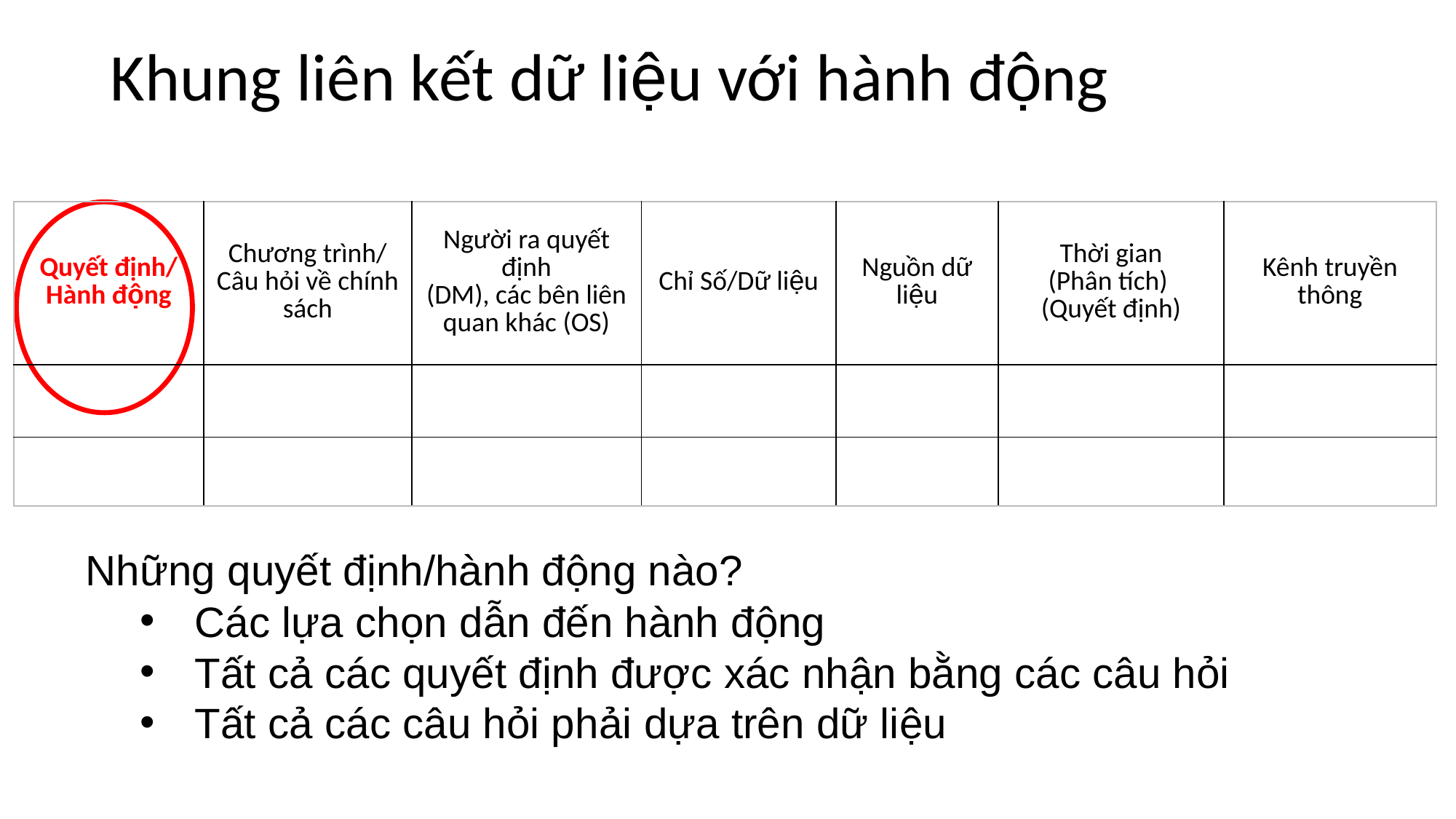

# Khung liên kết dữ liệu với hành động
| Quyết định/ Hành động | Chương trình/ Câu hỏi về chính sách | Người ra quyết định (DM), các bên liên quan khác (OS) | Chỉ Số/Dữ liệu | Nguồn dữ liệu | Thời gian (Phân tích) (Quyết định) | Kênh truyền thông |
| --- | --- | --- | --- | --- | --- | --- |
|  |  |  |  |  |  |  |
|  |  |  |  |  |  |  |

Những quyết định/hành động nào?
Các lựa chọn dẫn đến hành động
Tất cả các quyết định được xác nhận bằng các câu hỏi
Tất cả các câu hỏi phải dựa trên dữ liệu